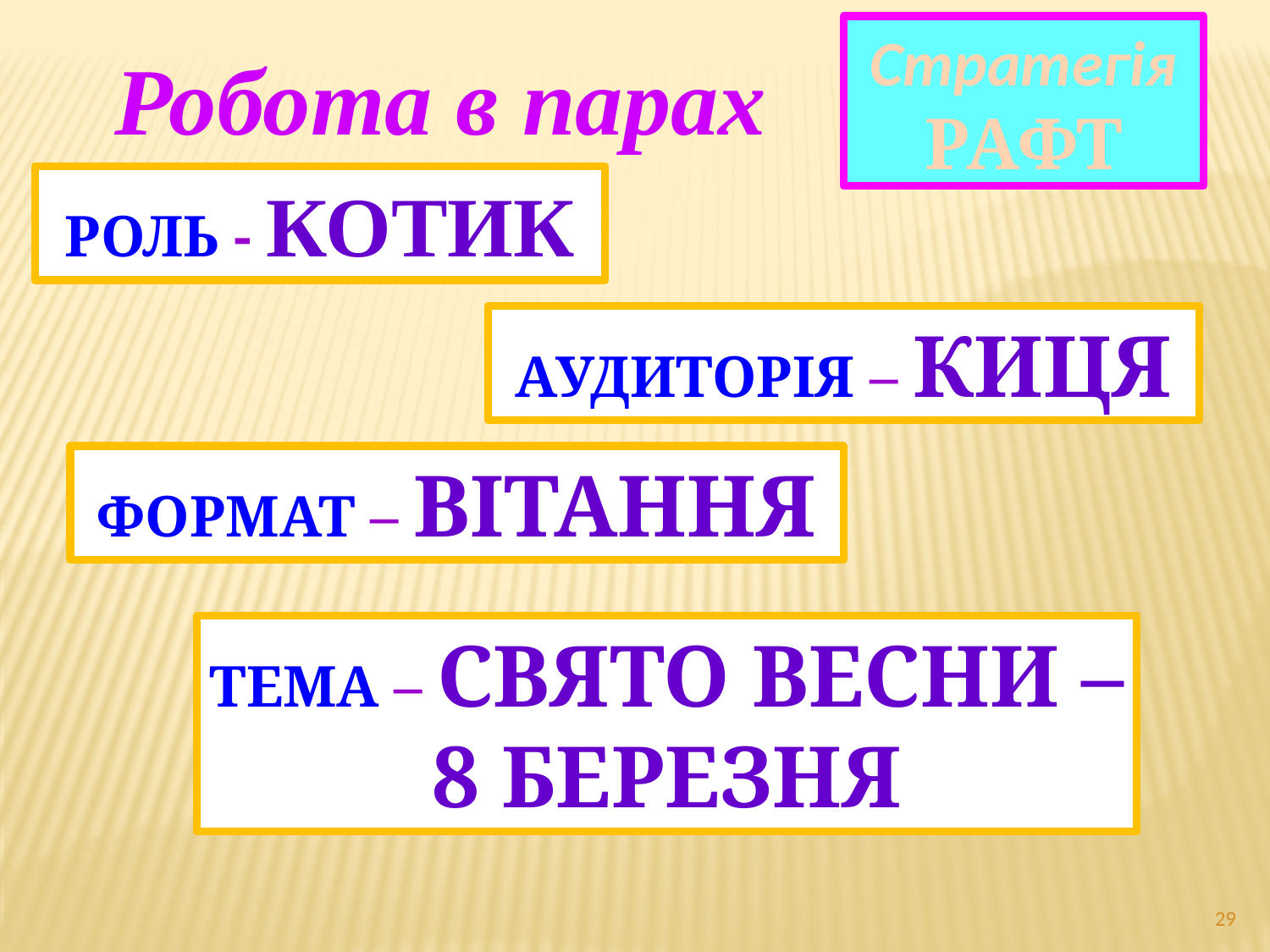

Робота в парах
Стратегія
РАФТ
РОЛЬ - КОТИК
 АУДИТОРІЯ – КИЦЯ
 ФОРМАТ – ВІТАННЯ
ТЕМА – СВЯТО ВЕСНИ –
8 БЕРЕЗНЯ
29